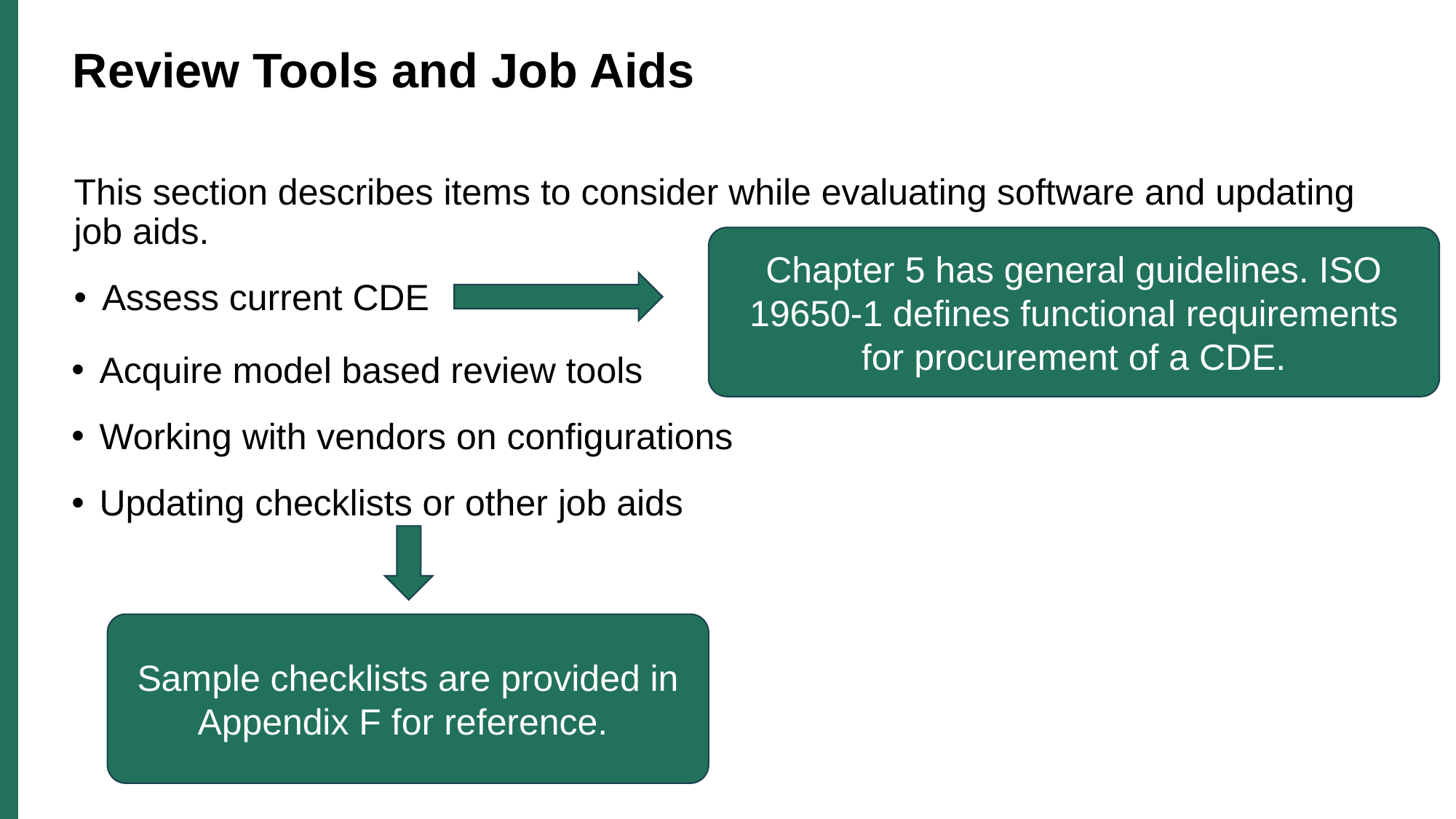

# Review Tools and Job Aids
This section describes items to consider while evaluating software and updating job aids.
Assess current CDE

Chapter 5 has general guidelines. ISO 19650-1 defines functional requirements for procurement of a CDE.

Acquire model based review tools
Working with vendors on configurations
Updating checklists or other job aids

Sample checklists are provided in Appendix F for reference.